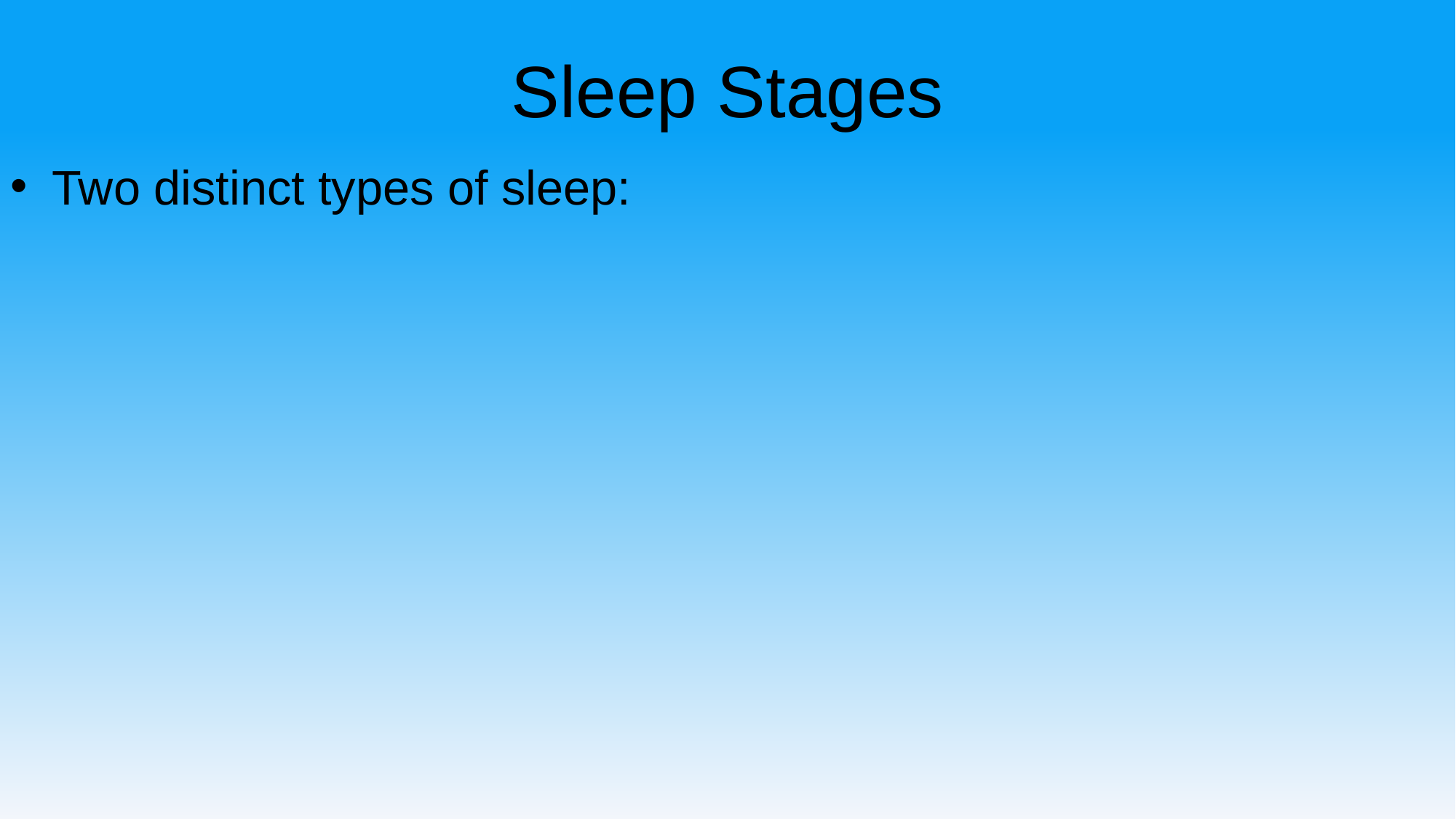

# Sleep Stages

Two distinct types of sleep: